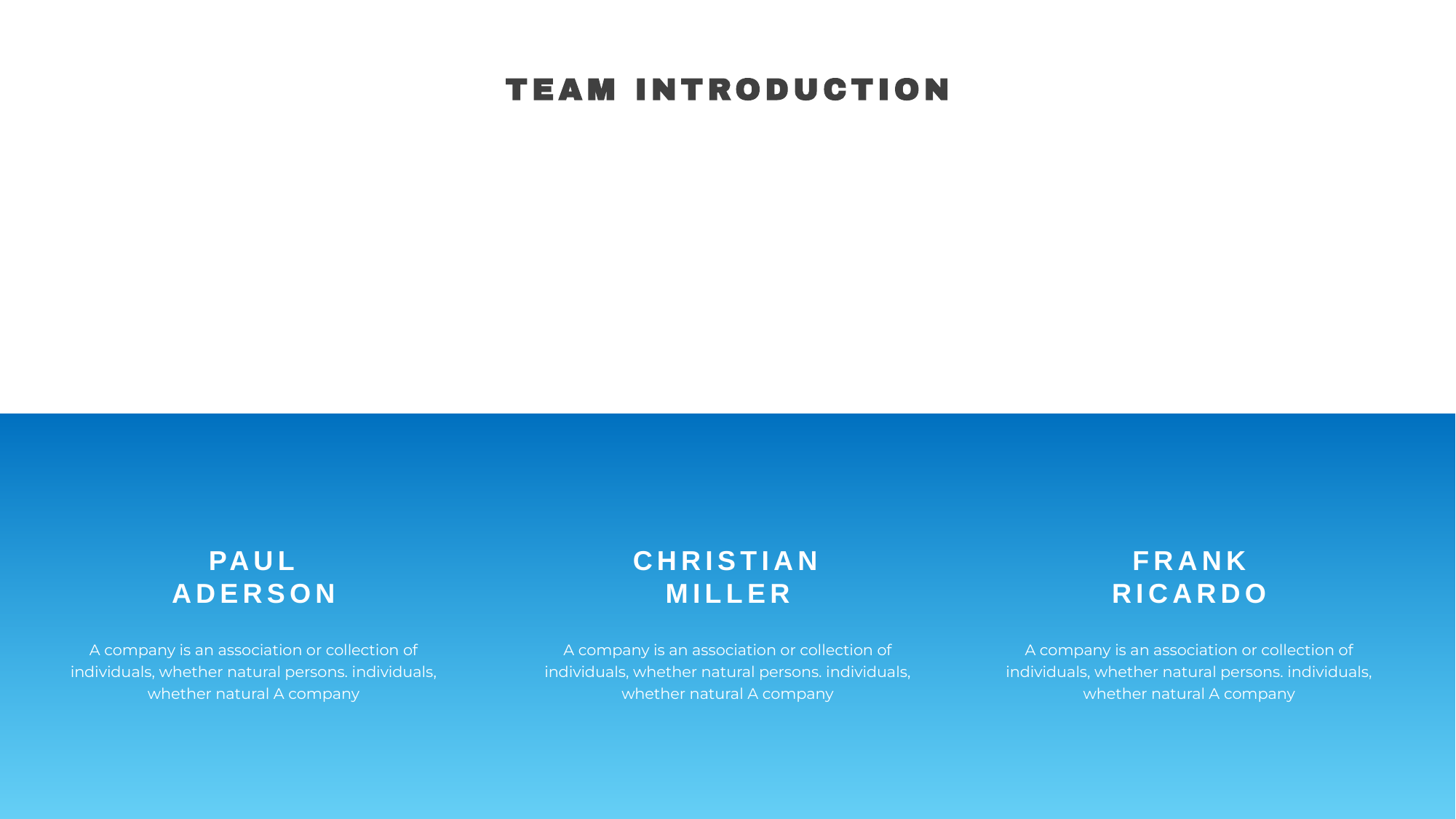

TEAM INTRODUCTION

PAUL ADERSON
CHRISTIAN MILLER
FRANK
RICARDO
A company is an association or collection of individuals, whether natural persons. individuals, whether natural A company
A company is an association or collection of individuals, whether natural persons. individuals, whether natural A company
A company is an association or collection of individuals, whether natural persons. individuals, whether natural A company